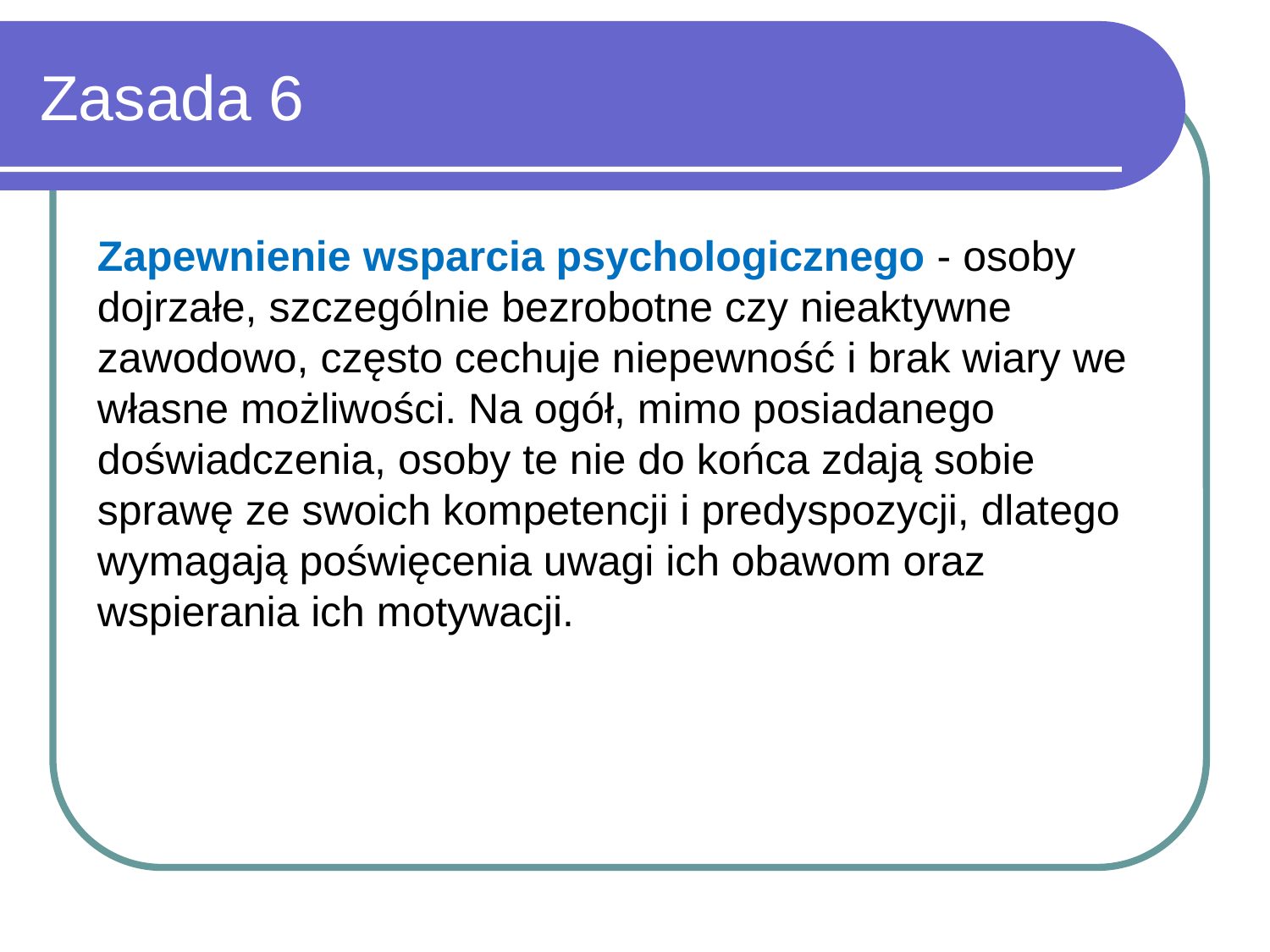

# Zasada 6
Zapewnienie wsparcia psychologicznego - osoby dojrzałe, szczególnie bezrobotne czy nieaktywne zawodowo, często cechuje niepewność i brak wiary we własne możliwości. Na ogół, mimo posiadanego doświadczenia, osoby te nie do końca zdają sobie sprawę ze swoich kompetencji i predyspozycji, dlatego wymagają poświęcenia uwagi ich obawom oraz wspierania ich motywacji.